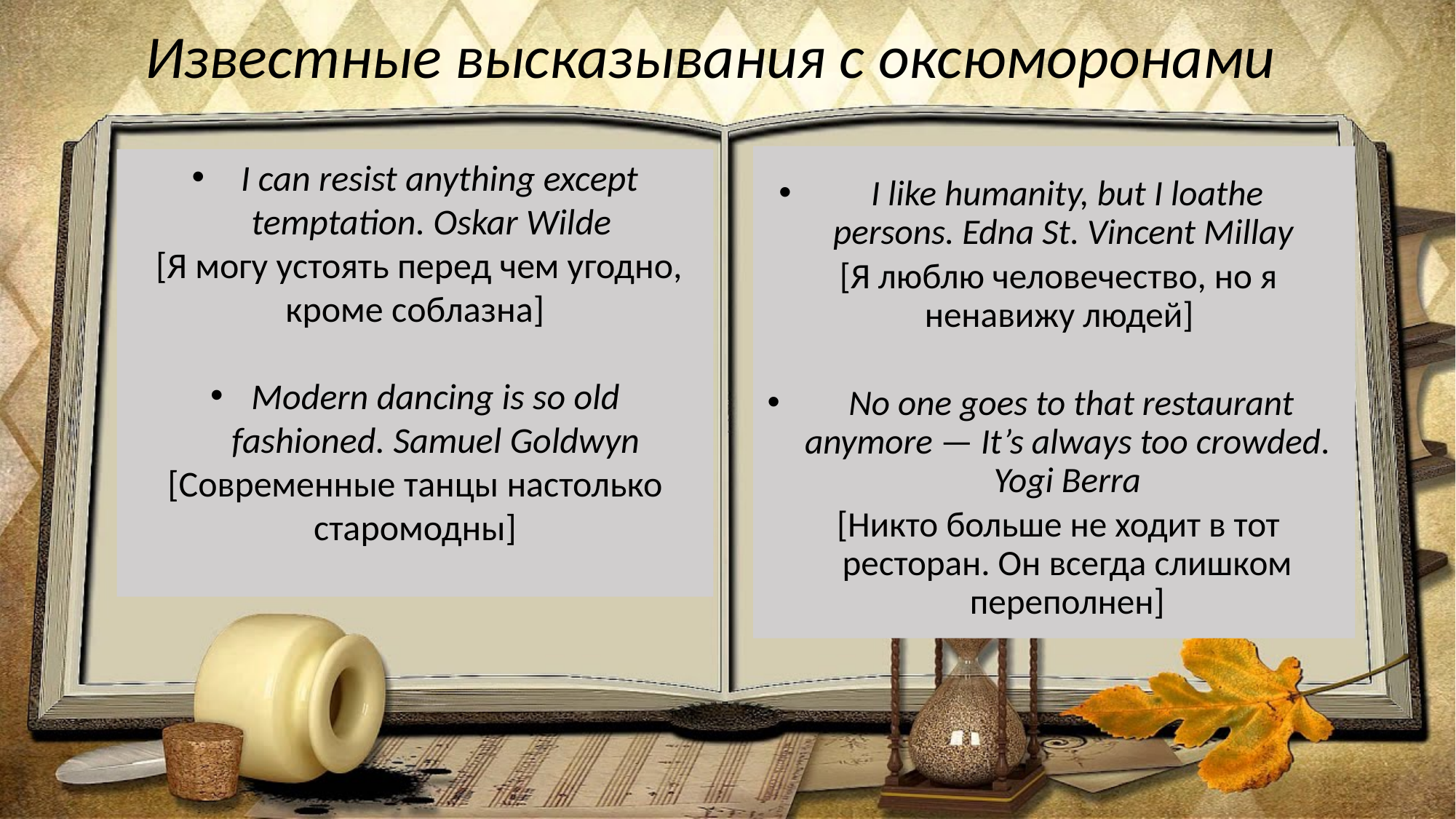

# Известные высказывания с оксюморонами

I like humanity, but I loathe persons. Edna St. Vincent Millay
 [Я люблю человечество, но я ненавижу людей]

 No one goes to that restaurant anymore — It’s always too crowded. Yogi Berra
 [Никто больше не ходит в тот ресторан. Он всегда слишком переполнен]

 I can resist anything except temptation. Oskar Wilde
 [Я могу устоять перед чем угодно, кроме соблазна]

Modern dancing is so old fashioned. Samuel Goldwyn
[Современные танцы настолько старомодны]